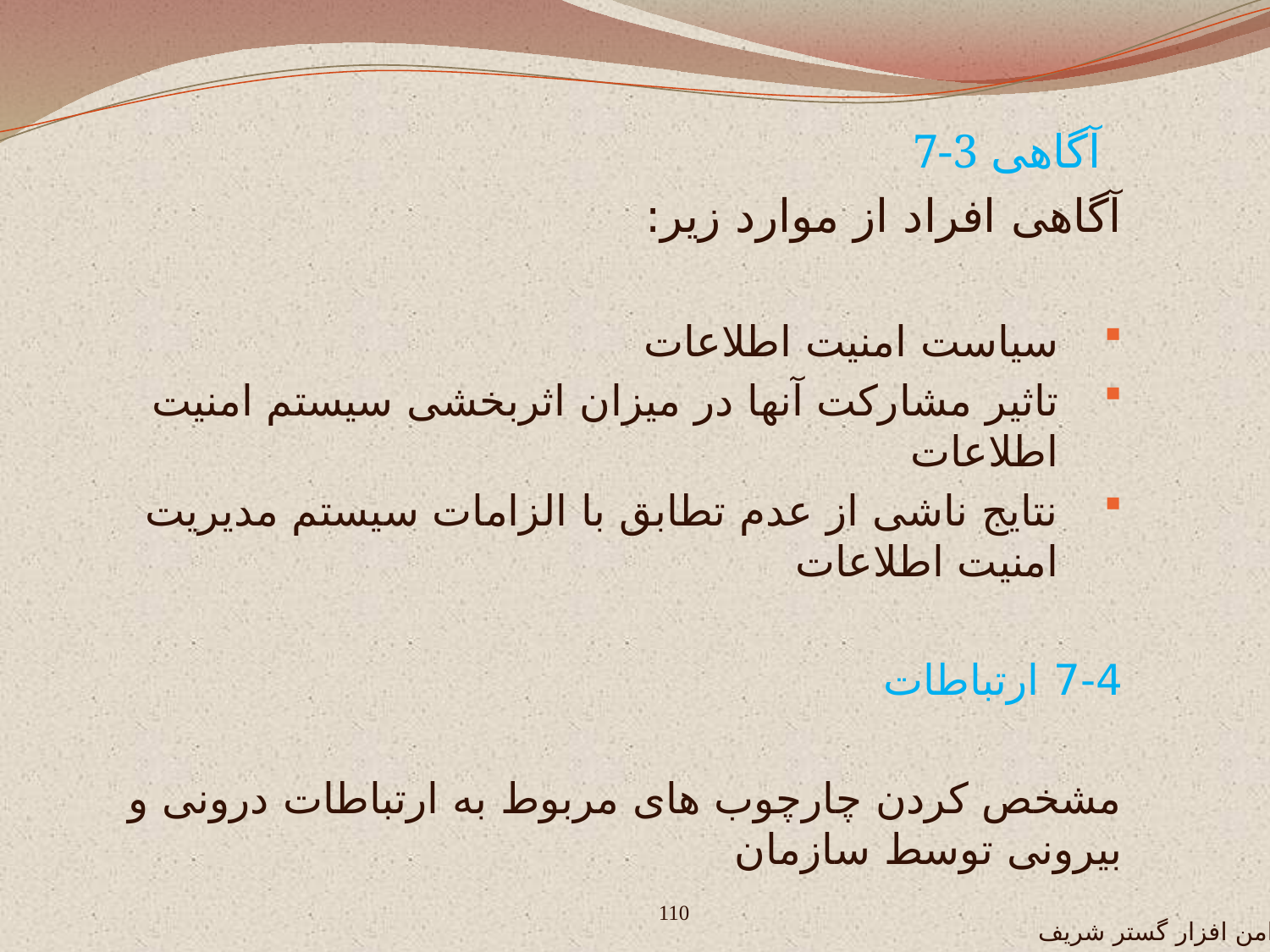

7-3 آگاهی
آگاهی افراد از موارد زیر:

سیاست امنیت اطلاعات
تاثیر مشارکت آنها در میزان اثربخشی سیستم امنیت اطلاعات
نتایج ناشی از عدم تطابق با الزامات سیستم مدیریت امنیت اطلاعات

7-4 ارتباطات

مشخص کردن چارچوب های مربوط به ارتباطات درونی و بیرونی توسط سازمان